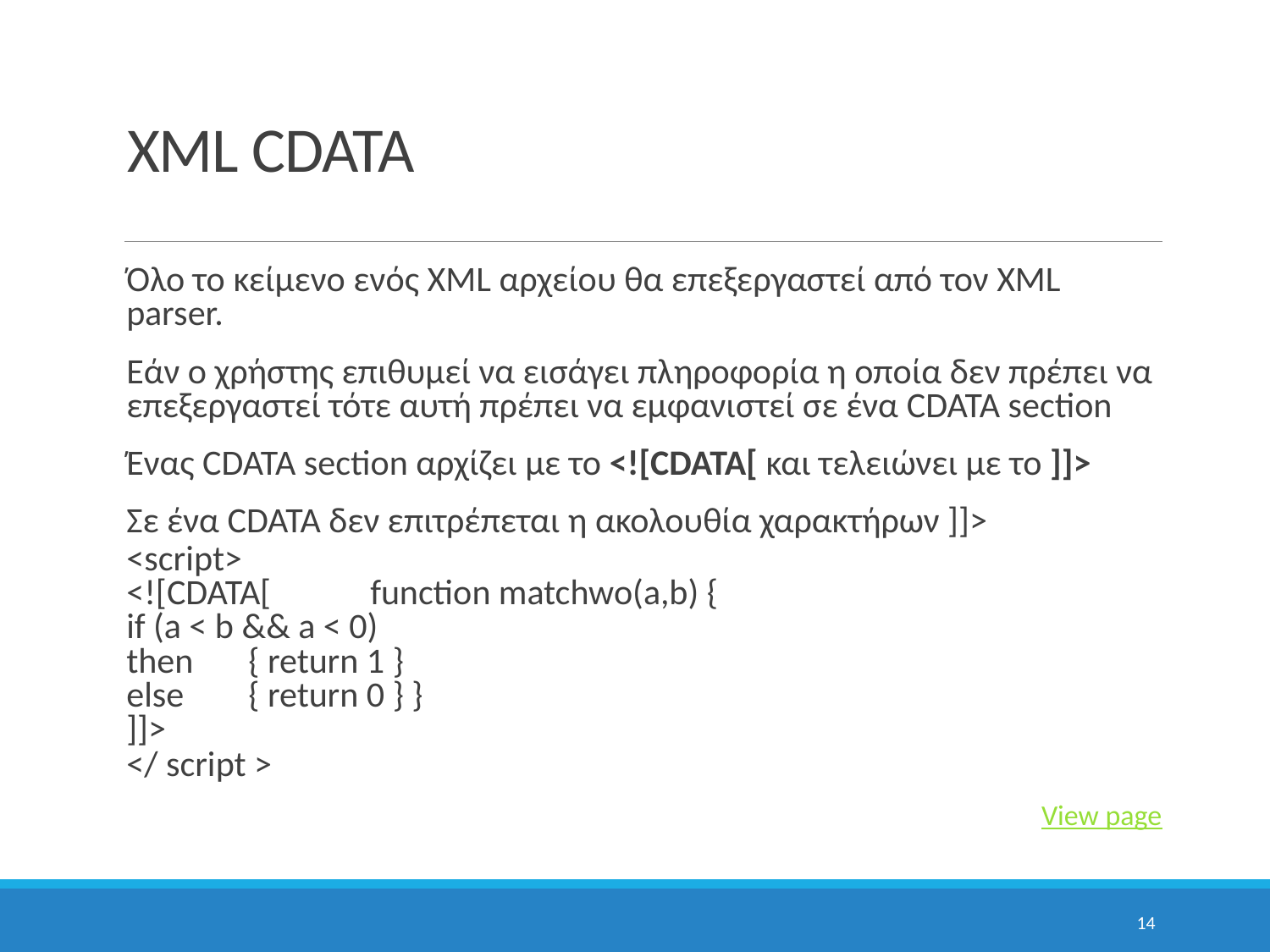

# XML CDATA
Όλο το κείμενο ενός XML αρχείου θα επεξεργαστεί από τον XML parser.
Εάν ο χρήστης επιθυμεί να εισάγει πληροφορία η οποία δεν πρέπει να επεξεργαστεί τότε αυτή πρέπει να εμφανιστεί σε ένα CDATA section
Ένας CDATA section αρχίζει με το <![CDATA[ και τελειώνει με το ]]>
Σε ένα CDATA δεν επιτρέπεται η ακολουθία χαρακτήρων ]]>
	<script>
		<![CDATA[	function matchwo(a,b) {
					if (a < b && a < 0)
					then 	{ return 1 }
					else 	{ return 0 } }
		]]>
	</ script >
View page
14